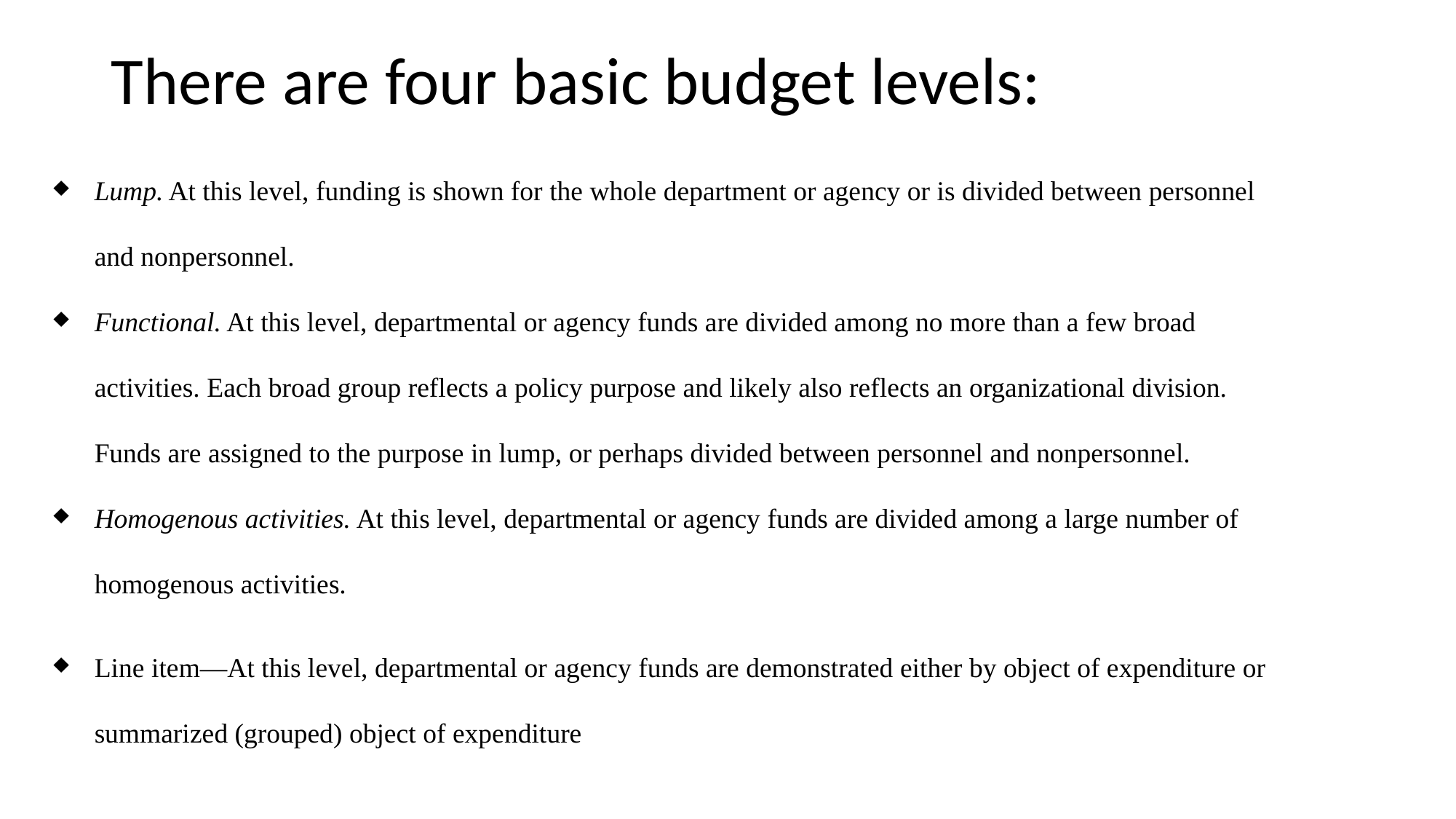

# There are four basic budget levels:
Lump. At this level, funding is shown for the whole department or agency or is divided between personnel and nonpersonnel.
Functional. At this level, departmental or agency funds are divided among no more than a few broad activities. Each broad group reflects a policy purpose and likely also reflects an organizational division. Funds are assigned to the purpose in lump, or perhaps divided between personnel and nonpersonnel.
Homogenous activities. At this level, departmental or agency funds are divided among a large number of homogenous activities.
Line item—At this level, departmental or agency funds are demonstrated either by object of expenditure or summarized (grouped) object of expenditure